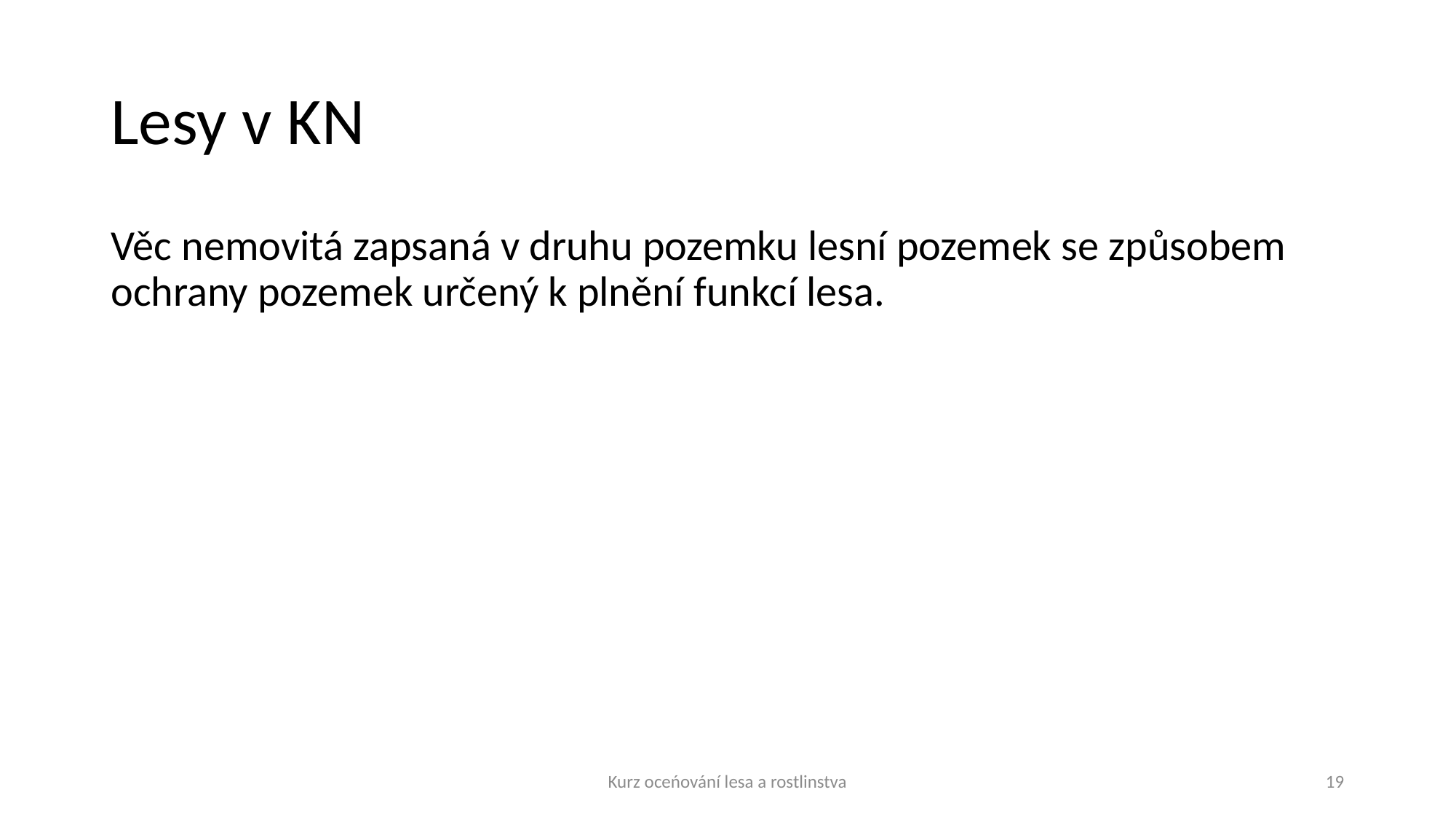

# Lesy v KN
Věc nemovitá zapsaná v druhu pozemku lesní pozemek se způsobem ochrany pozemek určený k plnění funkcí lesa.
Kurz oceńování lesa a rostlinstva
19